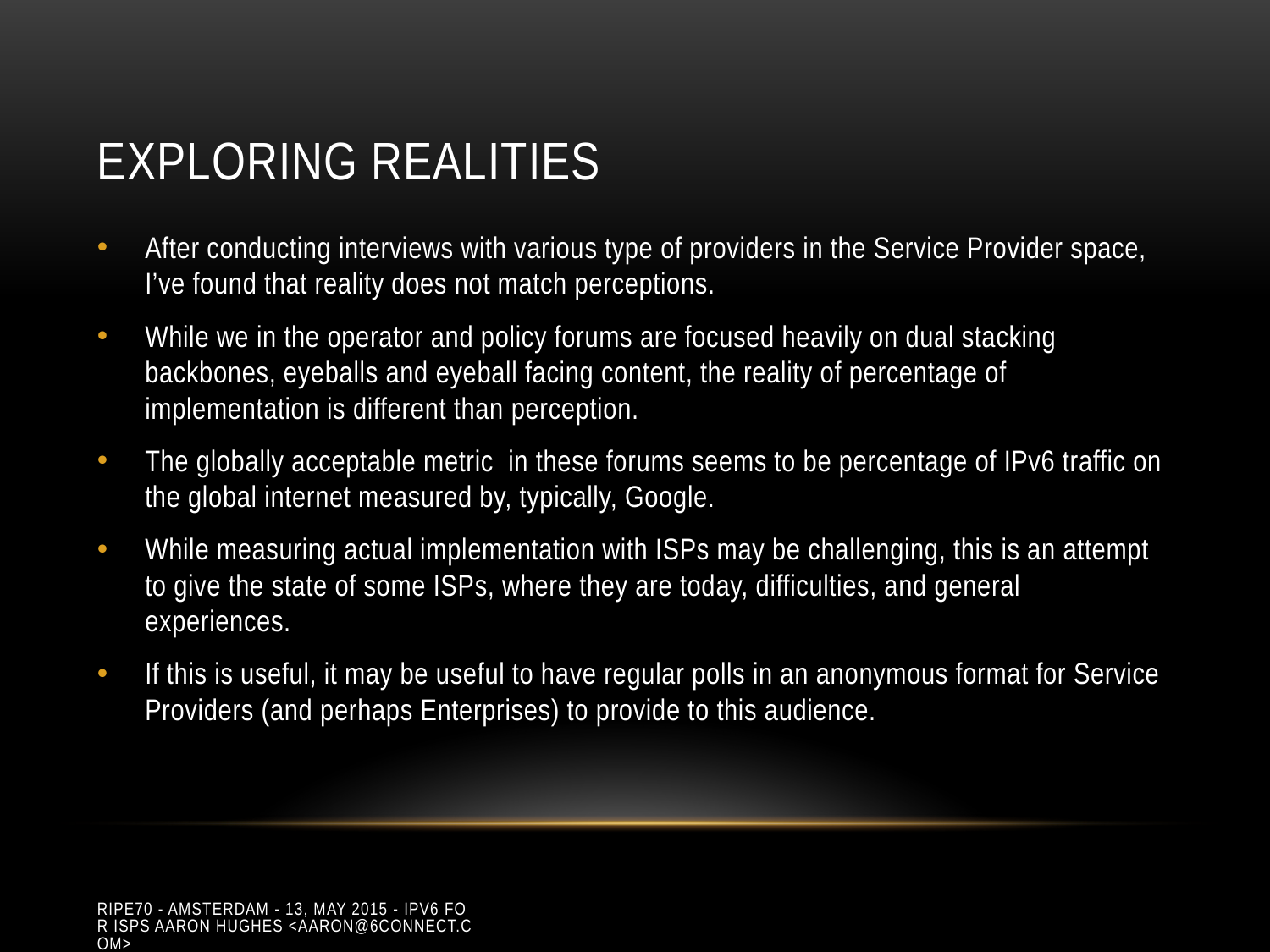

# Exploring realities
After conducting interviews with various type of providers in the Service Provider space, I’ve found that reality does not match perceptions.
While we in the operator and policy forums are focused heavily on dual stacking backbones, eyeballs and eyeball facing content, the reality of percentage of implementation is different than perception.
The globally acceptable metric  in these forums seems to be percentage of IPv6 traffic on the global internet measured by, typically, Google.
While measuring actual implementation with ISPs may be challenging, this is an attempt to give the state of some ISPs, where they are today, difficulties, and general experiences.
If this is useful, it may be useful to have regular polls in an anonymous format for Service Providers (and perhaps Enterprises) to provide to this audience.
RIPE70 - Amsterdam - 13, May 2015 - IPv6 for ISPs Aaron Hughes <aaron@6connect.com>